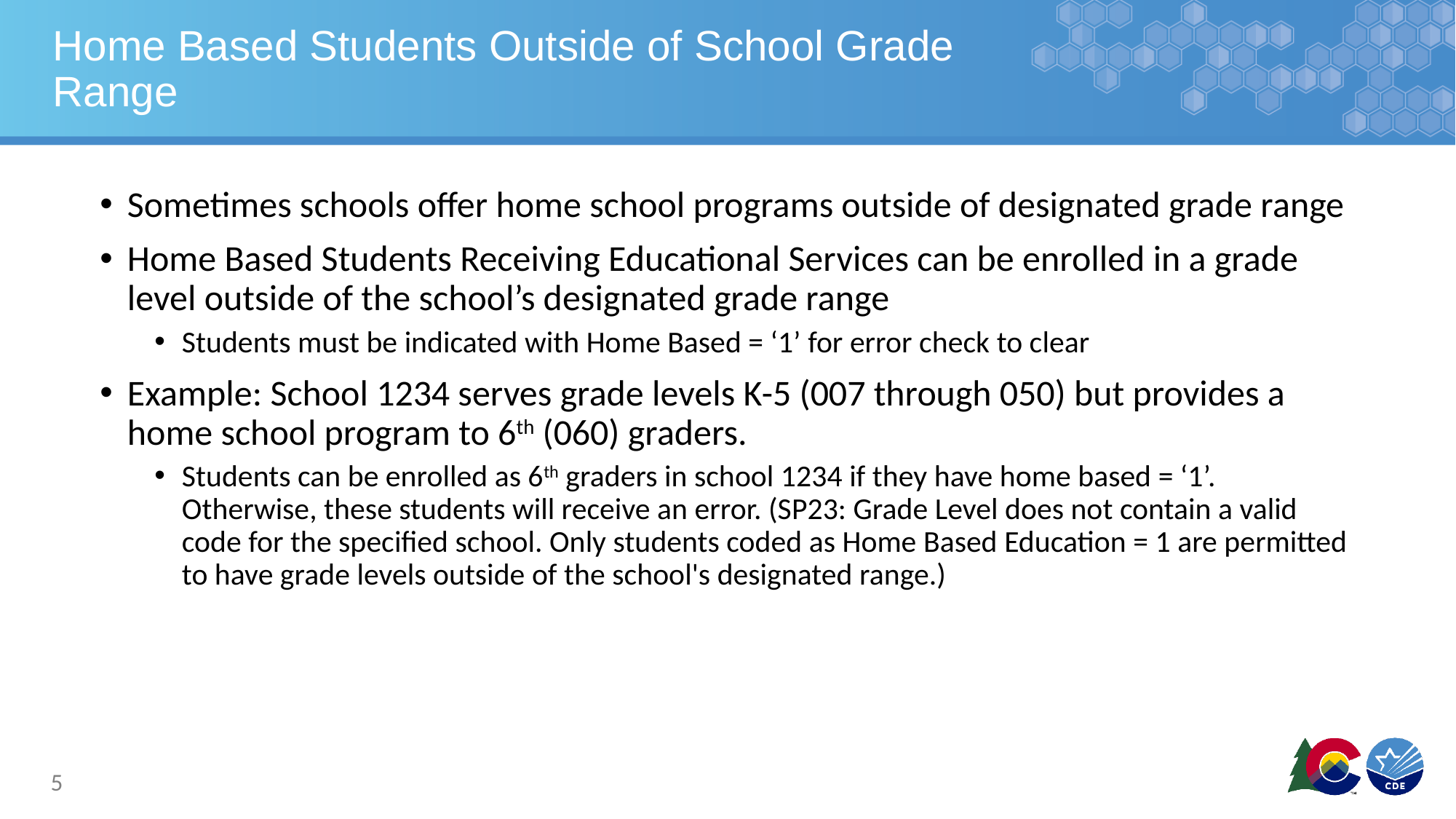

# Home Based Students Outside of School Grade Range
Sometimes schools offer home school programs outside of designated grade range
Home Based Students Receiving Educational Services can be enrolled in a grade level outside of the school’s designated grade range
Students must be indicated with Home Based = ‘1’ for error check to clear
Example: School 1234 serves grade levels K-5 (007 through 050) but provides a home school program to 6th (060) graders.
Students can be enrolled as 6th graders in school 1234 if they have home based = ‘1’. Otherwise, these students will receive an error. (SP23: Grade Level does not contain a valid code for the specified school. Only students coded as Home Based Education = 1 are permitted to have grade levels outside of the school's designated range.)
5